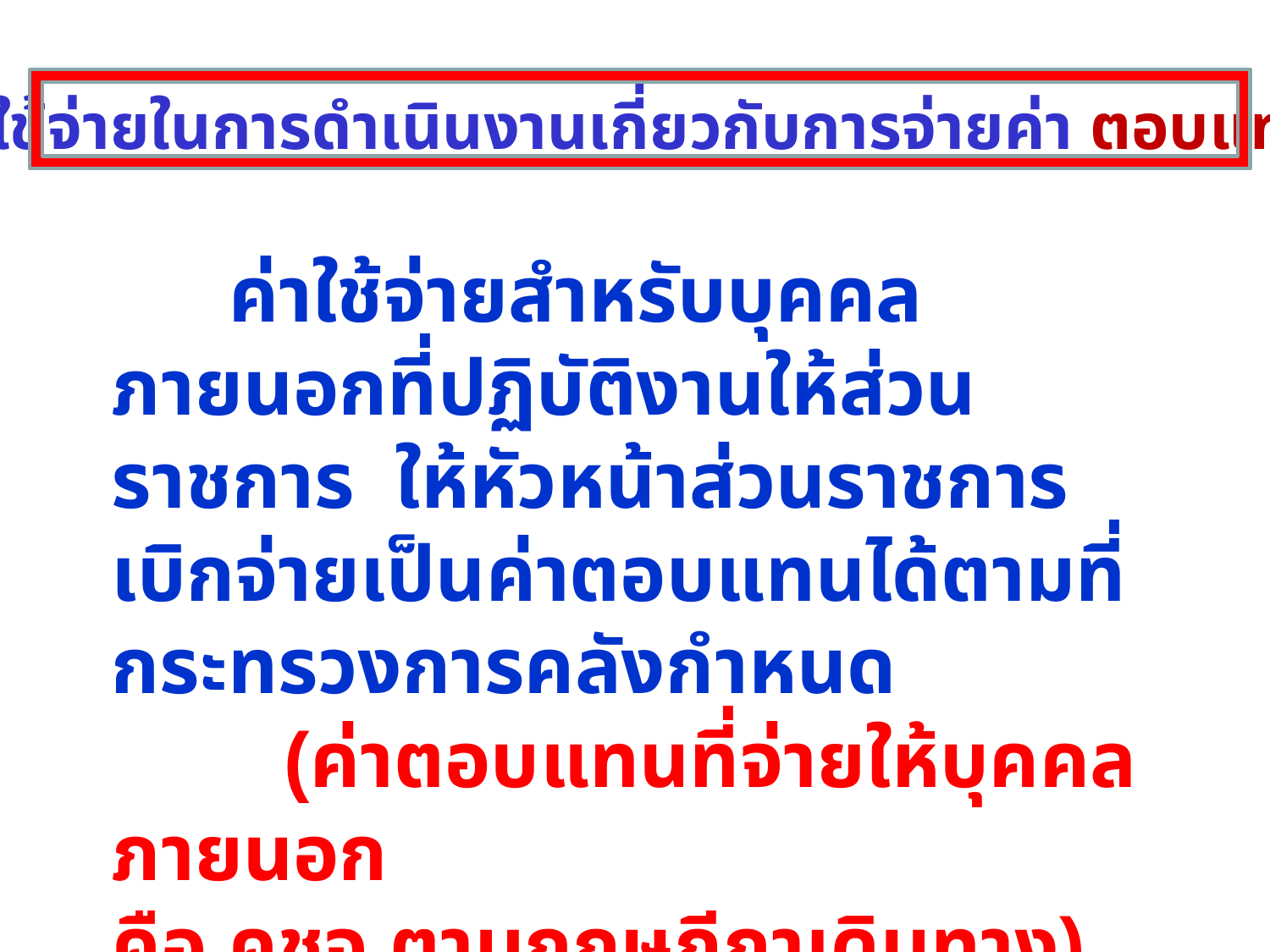

ค่าใช้จ่ายในการดำเนินงานเกี่ยวกับการจ่ายค่า ตอบแทน
        ค่าใช้จ่ายสำหรับบุคคลภายนอกที่ปฏิบัติงานให้ส่วนราชการ  ให้หัวหน้าส่วนราชการเบิกจ่ายเป็นค่าตอบแทนได้ตามที่กระทรวงการคลังกำหนด
        (ค่าตอบแทนที่จ่ายให้บุคคลภายนอก
คือ คชจ.ตามกฤษฏีกาเดินทาง)
106